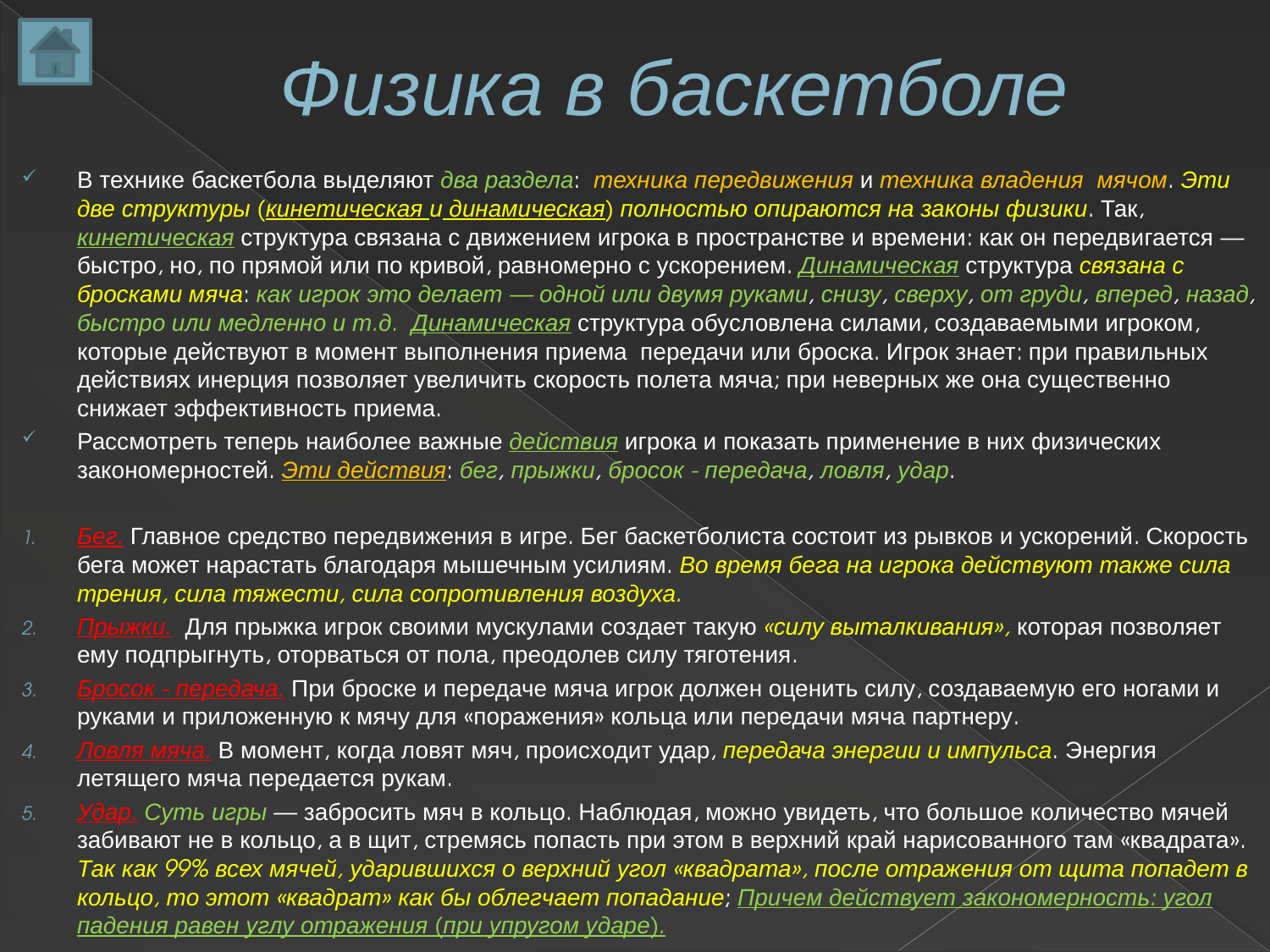

# Физика в баскетболе

В технике баскетбола выделяют два раздела:  техника передвижения и техника владения  мячом. Эти две структуры (кинетическая и динамическая) полностью опираются на законы физики. Так, кинетическая структура связана с движением игрока в пространстве и времени: как он передвигается — быстро, но, по прямой или по кривой, равномерно с ускорением. Динамическая структура связана с бросками мяча: как игрок это делает — одной или двумя руками, снизу, сверху, от груди, вперед, назад, быстро или медленно и т.д.  Динамическая структура обусловлена силами, создаваемыми игроком, которые действуют в момент выполнения приема  передачи или броска. Игрок знает: при правильных действиях инерция позволяет увеличить скорость полета мяча; при неверных же она существенно снижает эффективность приема.
Рассмотреть теперь наиболее важные действия игрока и показать применение в них физических закономерностей. Эти действия: бег, прыжки, бросок - передача, ловля, удар.

Бег. Главное средство передвижения в игре. Бег баскетболиста состоит из рывков и ускорений. Скорость бега может нарастать благодаря мышечным усилиям. Во время бега на игрока действуют также сила трения, сила тяжести, сила сопротивления воздуха.
Прыжки.  Для прыжка игрок своими мус­кулами создает такую «силу выталкивания», которая позволяет ему подпрыгнуть, оторваться от пола, преодолев силу тяготения.
Бросок - передача. При броске и передаче мяча игрок должен оценить силу, создаваемую его ногами и руками и приложенную к мячу для «поражения» кольца или передачи мяча партнеру.
Ловля мяча. В момент, когда ловят мяч, происходит удар, передача энергии и импульса. Энергия летящего мяча передается рукам.
Удар. Суть игры — забросить мяч в кольцо. Наблюдая, можно увидеть, что большое количество мячей забивают не в кольцо, а в щит, стремясь попасть при этом в верхний край нарисованного там «квадрата». Так как 99% всех мячей, ударившихся о верхний угол «квадрата», после отражения от щита попадет в кольцо, то этот «квадрат» как бы облегчает попадание; Причем действует закономерность: угол падения равен углу отражения (при упругом ударе).